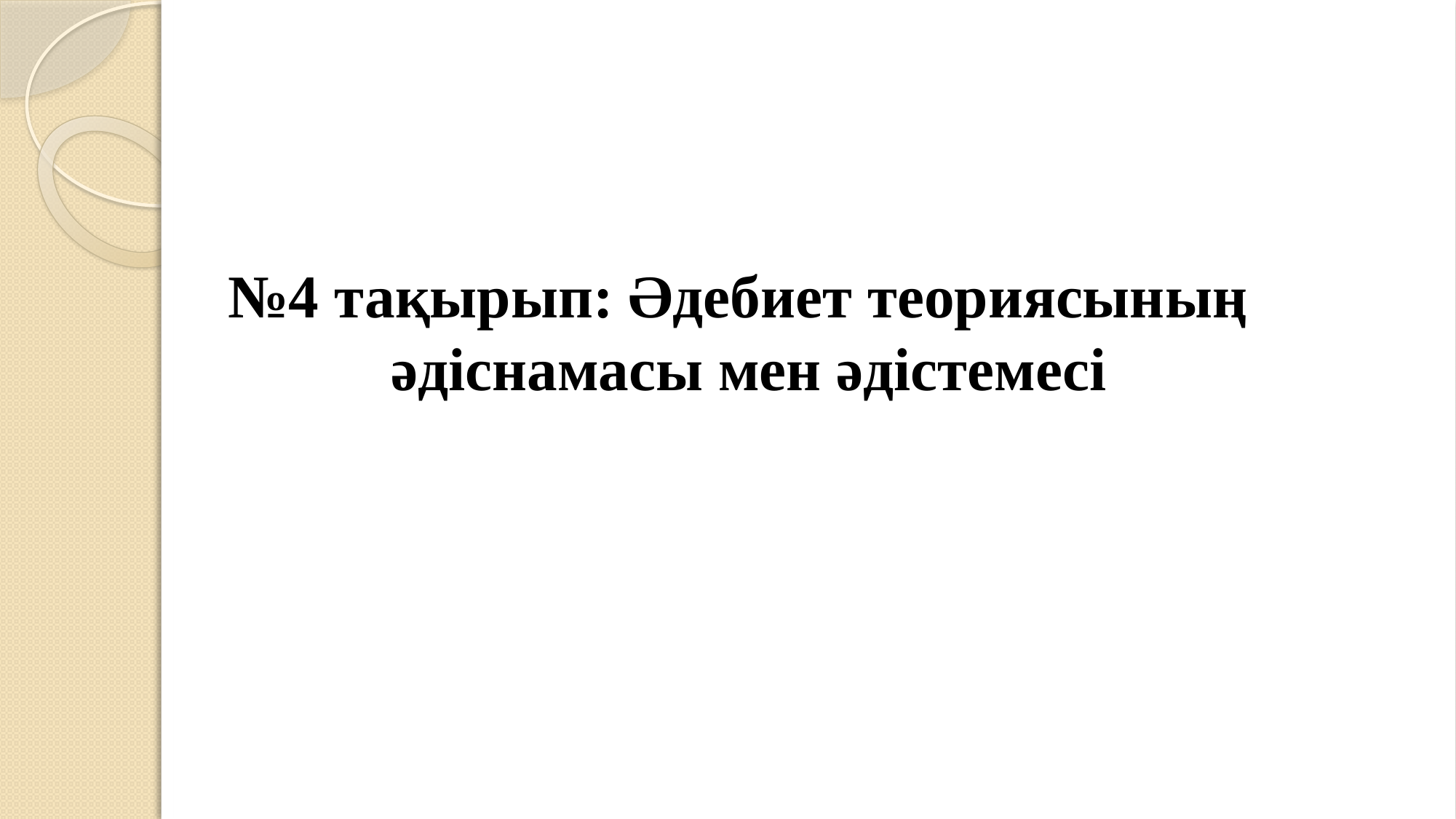

№4 тақырып: Әдебиет теориясының әдіснамасы мен әдістемесі